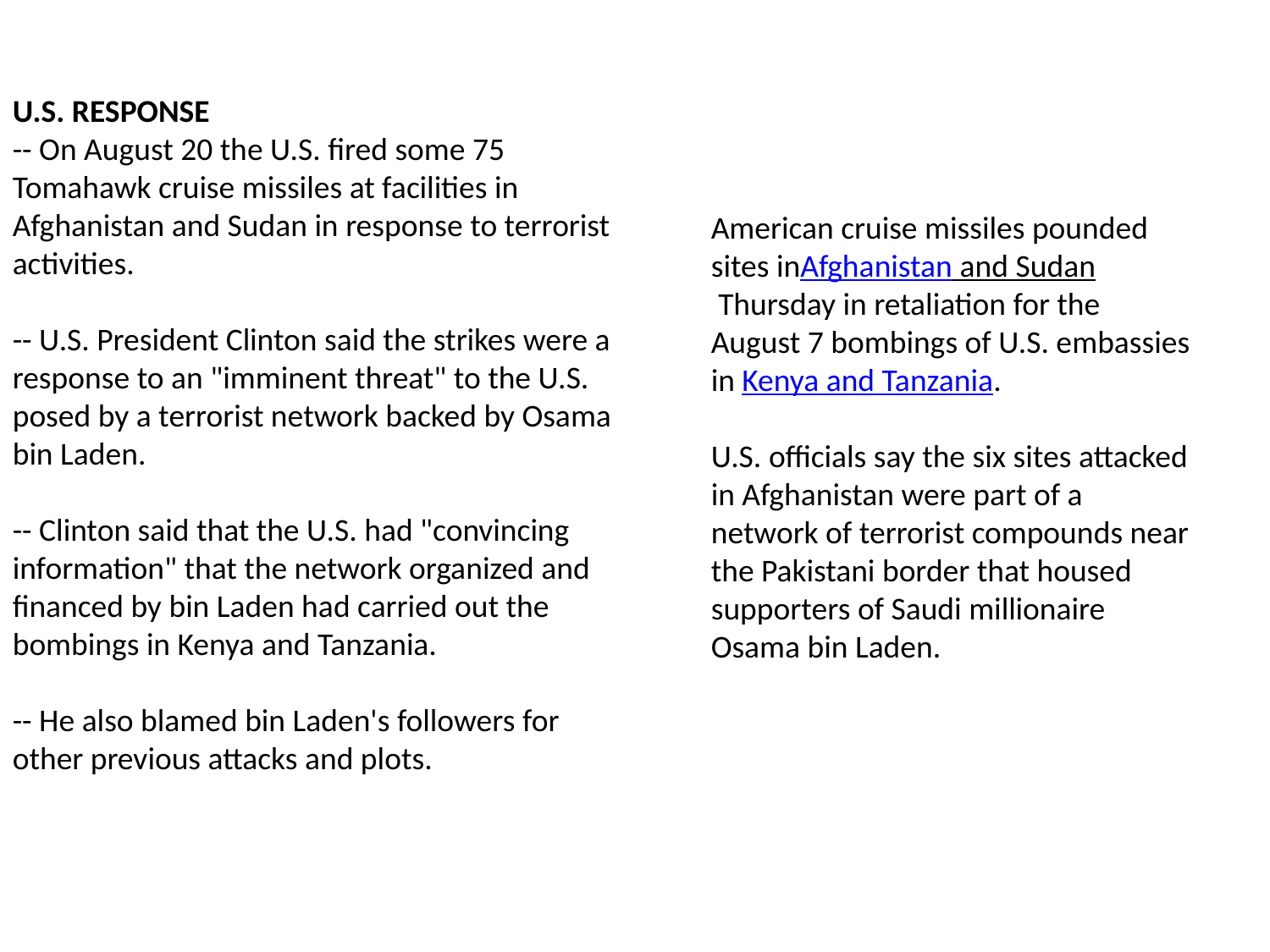

U.S. RESPONSE
-- On August 20 the U.S. fired some 75 Tomahawk cruise missiles at facilities in Afghanistan and Sudan in response to terrorist activities.

-- U.S. President Clinton said the strikes were a response to an "imminent threat" to the U.S. posed by a terrorist network backed by Osama bin Laden.

-- Clinton said that the U.S. had "convincing information" that the network organized and financed by bin Laden had carried out the bombings in Kenya and Tanzania.

-- He also blamed bin Laden's followers for other previous attacks and plots.
American cruise missiles pounded sites inAfghanistan and Sudan Thursday in retaliation for the August 7 bombings of U.S. embassies in Kenya and Tanzania.

U.S. officials say the six sites attacked in Afghanistan were part of a network of terrorist compounds near the Pakistani border that housed supporters of Saudi millionaire Osama bin Laden.